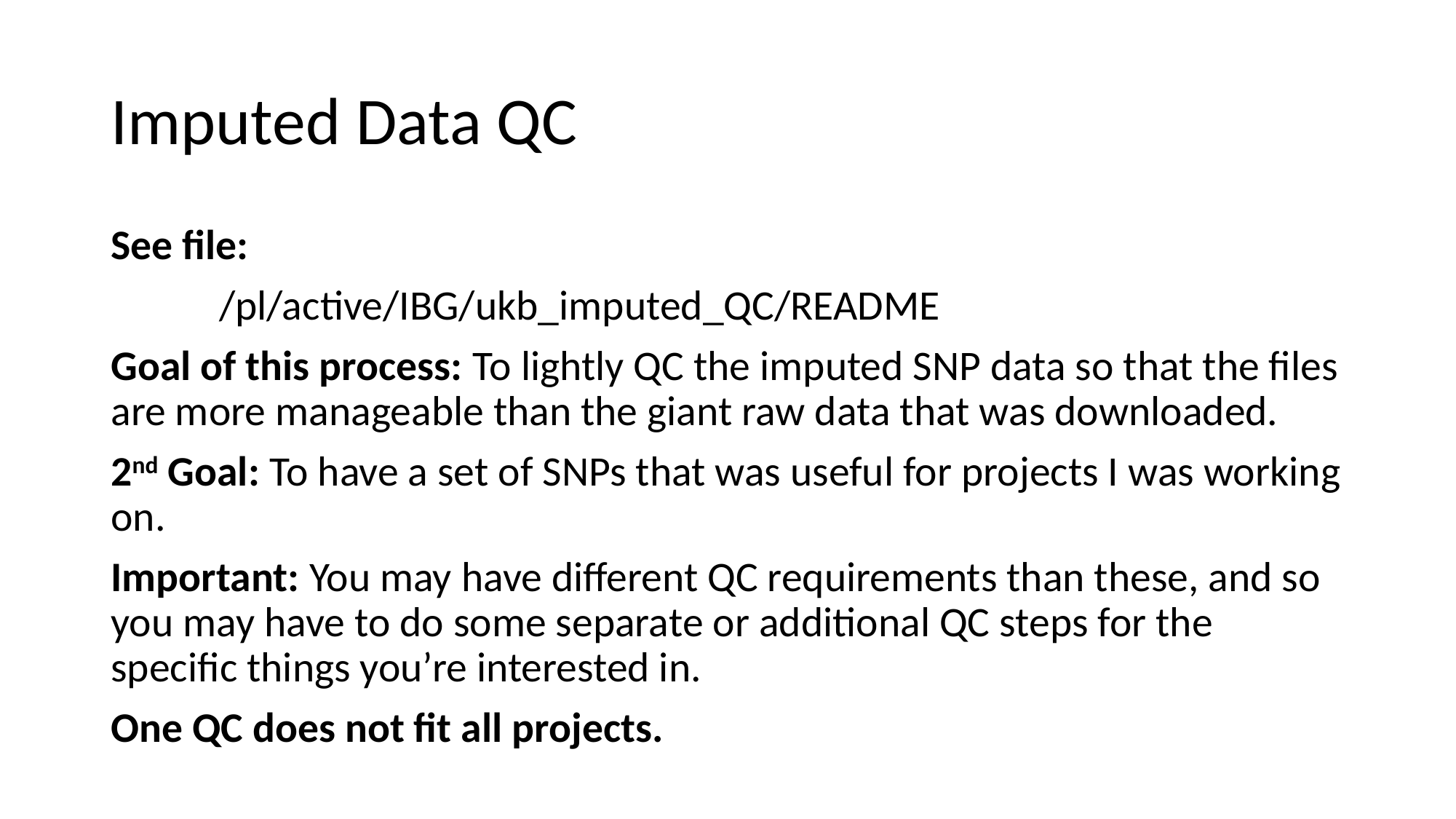

# Imputed Data QC
See file:
	/pl/active/IBG/ukb_imputed_QC/README
Goal of this process: To lightly QC the imputed SNP data so that the files are more manageable than the giant raw data that was downloaded.
2nd Goal: To have a set of SNPs that was useful for projects I was working on.
Important: You may have different QC requirements than these, and so you may have to do some separate or additional QC steps for the specific things you’re interested in.
One QC does not fit all projects.